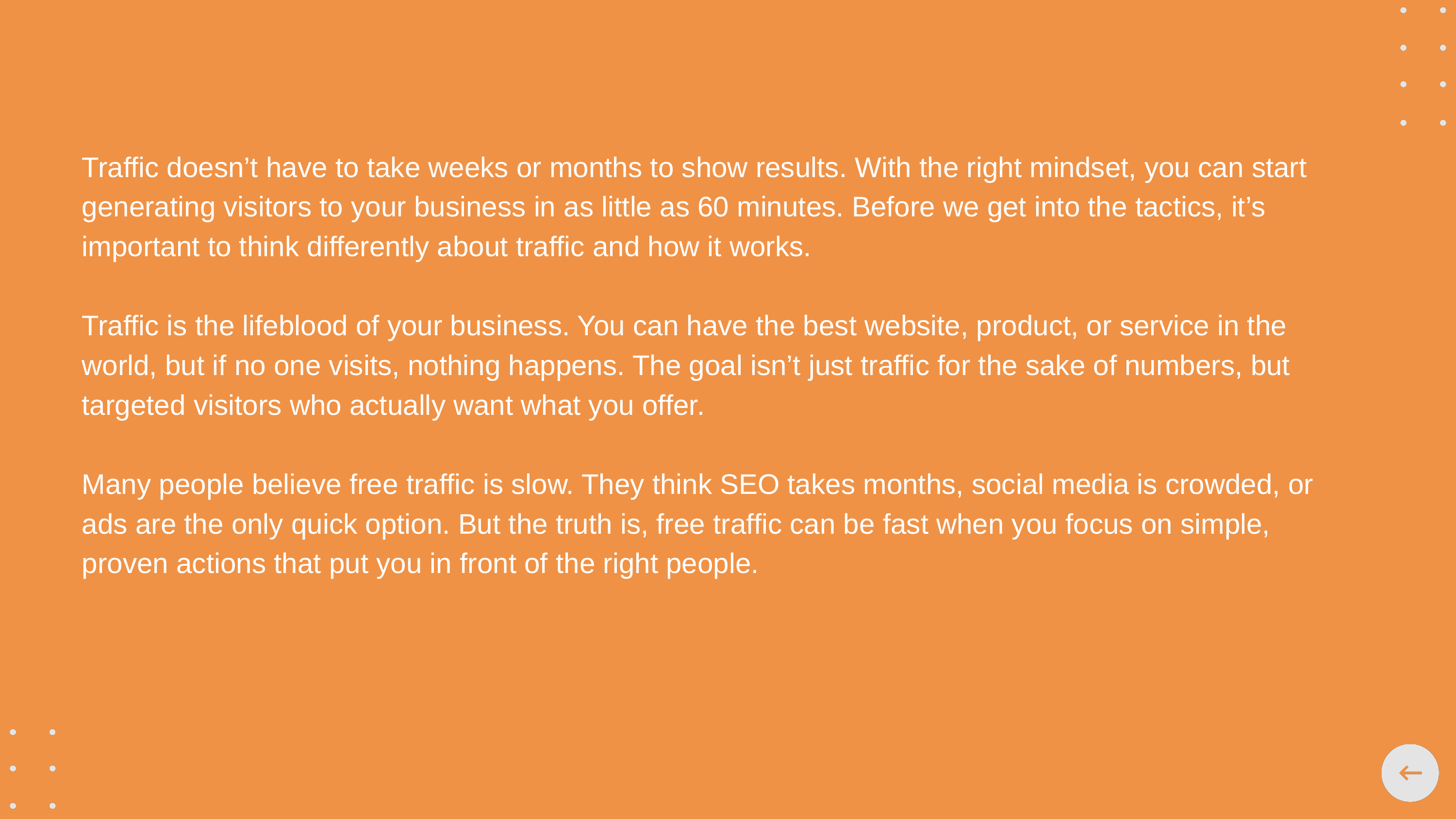

Traffic doesn’t have to take weeks or months to show results. With the right mindset, you can start generating visitors to your business in as little as 60 minutes. Before we get into the tactics, it’s important to think differently about traffic and how it works.

Traffic is the lifeblood of your business. You can have the best website, product, or service in the world, but if no one visits, nothing happens. The goal isn’t just traffic for the sake of numbers, but targeted visitors who actually want what you offer.

Many people believe free traffic is slow. They think SEO takes months, social media is crowded, or ads are the only quick option. But the truth is, free traffic can be fast when you focus on simple, proven actions that put you in front of the right people.